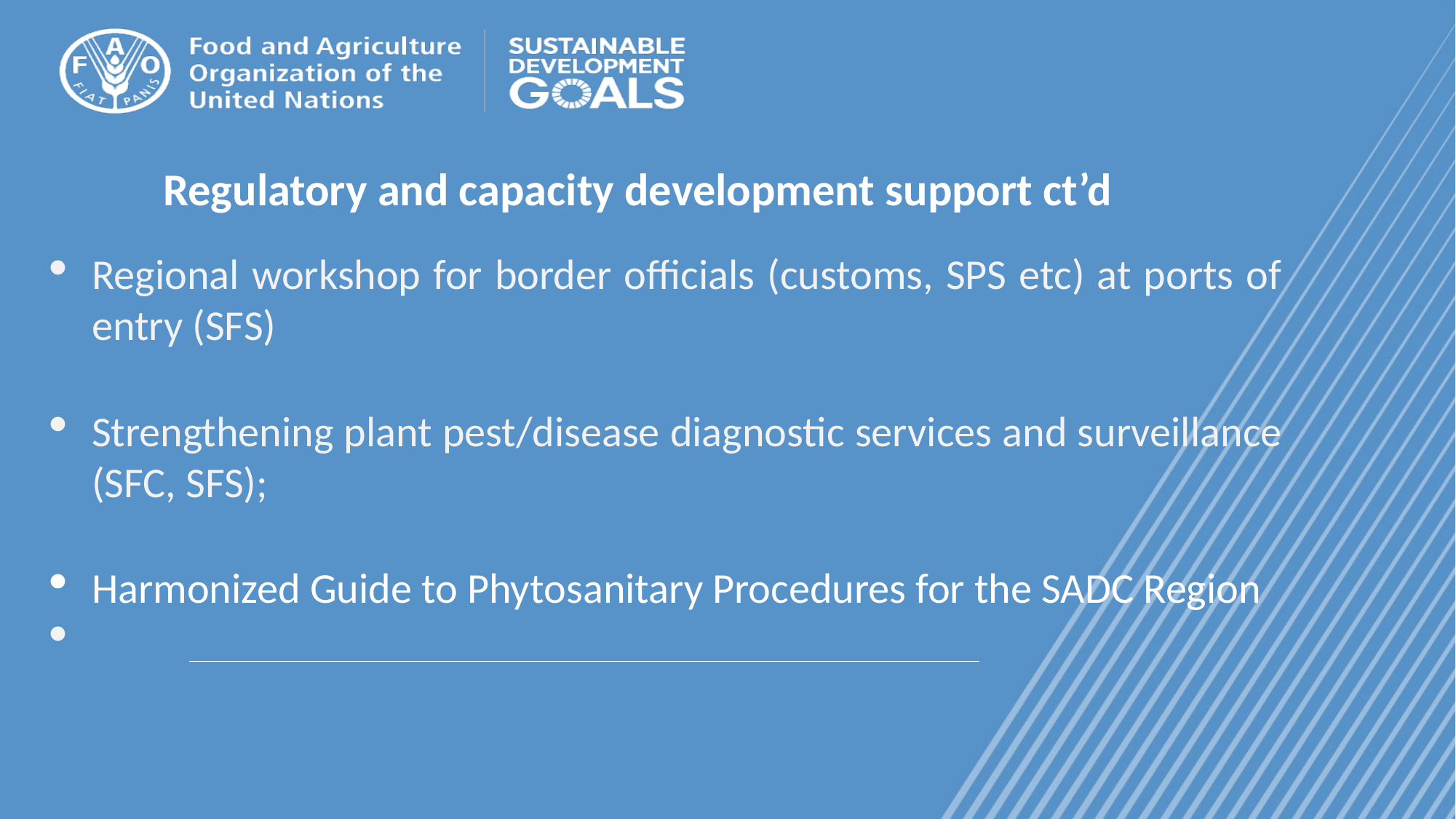

# Regulatory and capacity development support ct’d
Regional workshop for border officials (customs, SPS etc) at ports of entry (SFS)

Strengthening plant pest/disease diagnostic services and surveillance (SFC, SFS);

Harmonized Guide to Phytosanitary Procedures for the SADC Region